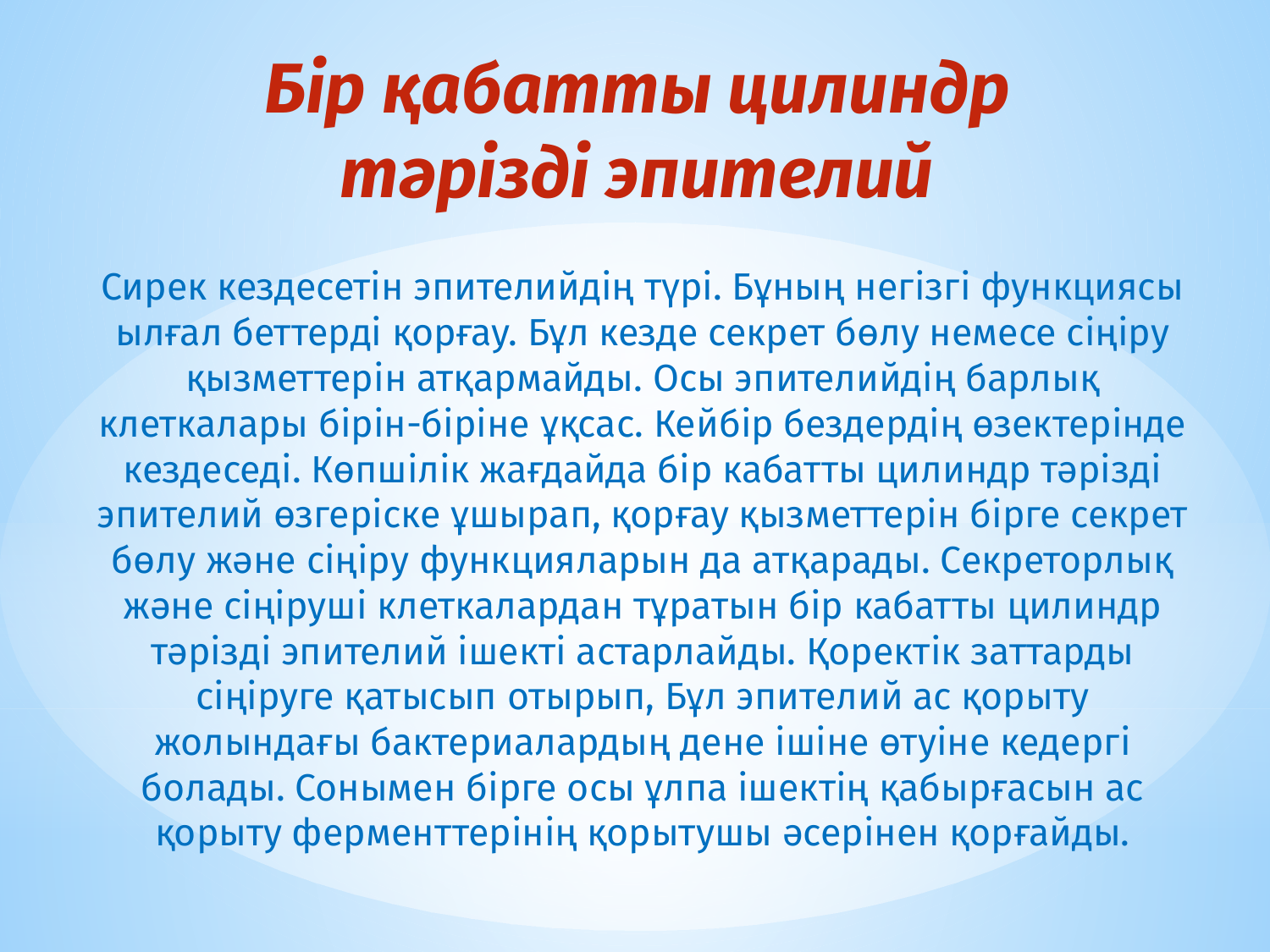

# Бір қабатты цилиндр тәрізді эпителий
Сирек кездесетін эпителийдің түрі. Бұның негізгі функциясы ылғал беттерді қорғау. Бұл кезде секрет бөлу немесе сіңіру қызметтерін атқармайды. Осы эпителийдің барлық клеткалары бірін-біріне ұқсас. Кейбір бездердің өзектерінде кездеседі. Көпшілік жағдайда бір кабатты цилиндр тәрізді эпителий өзгеріске ұшырап, қорғау қызметтерін бірге секрет бөлу және сіңіру функцияларын да атқарады. Секреторлық және сіңіруші клеткалардан тұратын бір кабатты цилиндр тәрізді эпителий ішекті астарлайды. Қоректік заттарды сіңіруге қатысып отырып, Бұл эпителий ас қорыту жолындағы бактериалардың дене ішіне өтуіне кедергі болады. Сонымен бірге осы ұлпа ішектің қабырғасын ас қорыту ферменттерінің қорытушы әсерінен қорғайды.